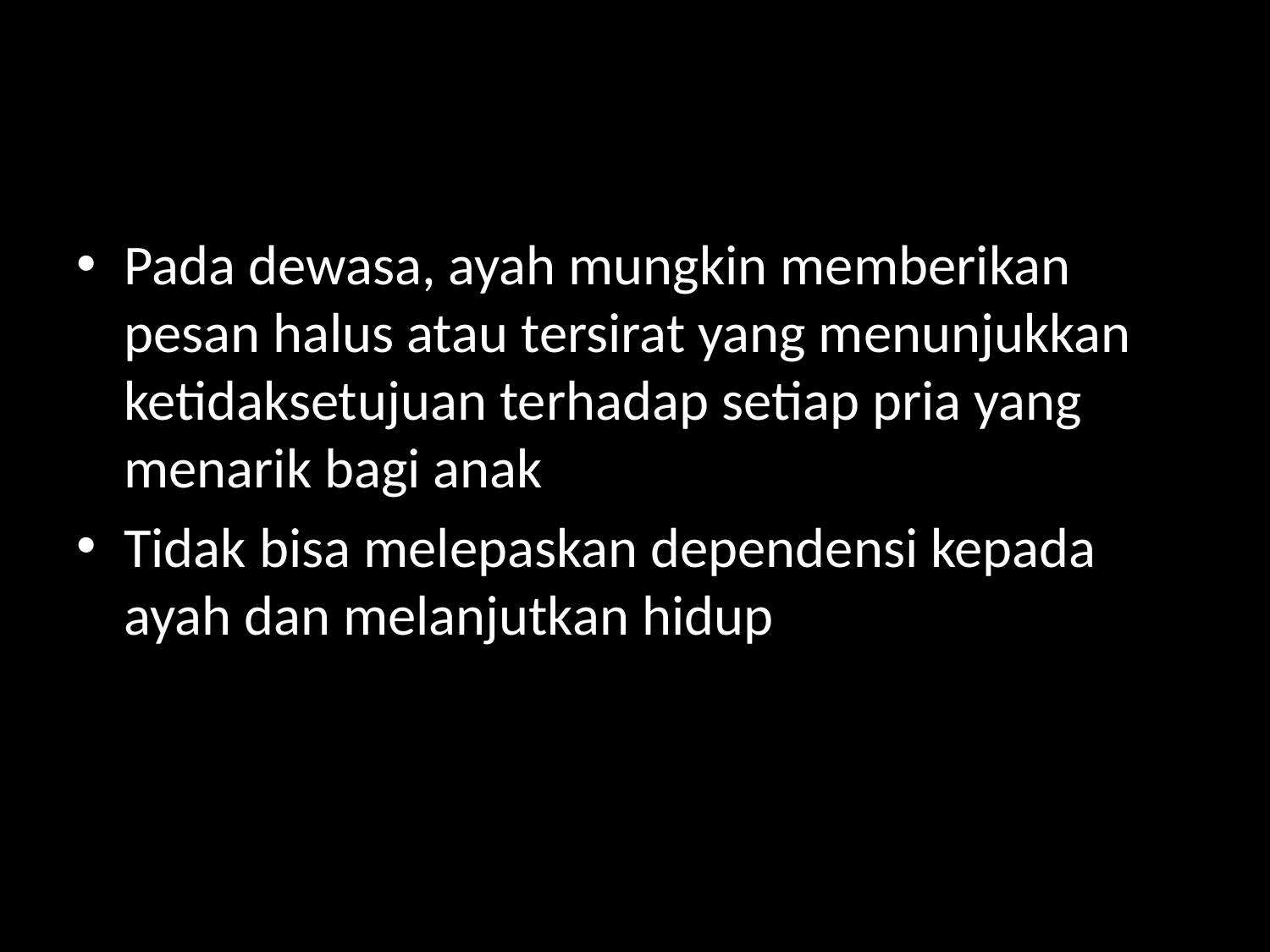

#
Pada dewasa, ayah mungkin memberikan pesan halus atau tersirat yang menunjukkan ketidaksetujuan terhadap setiap pria yang menarik bagi anak
Tidak bisa melepaskan dependensi kepada ayah dan melanjutkan hidup